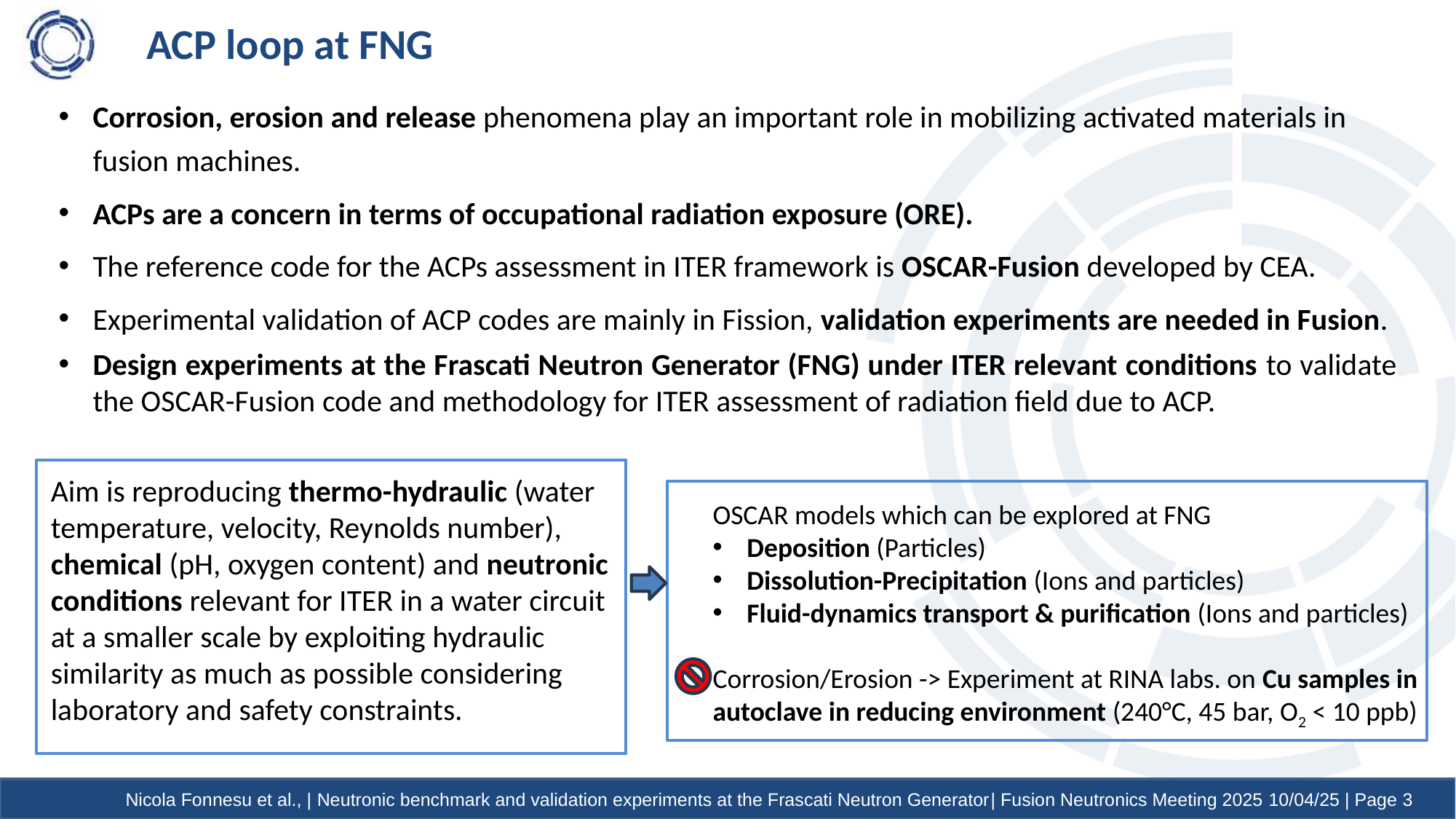

ACP loop at FNG
Corrosion, erosion and release phenomena play an important role in mobilizing activated materials in fusion machines.
ACPs are a concern in terms of occupational radiation exposure (ORE).
The reference code for the ACPs assessment in ITER framework is OSCAR-Fusion developed by CEA.
Experimental validation of ACP codes are mainly in Fission, validation experiments are needed in Fusion.
Design experiments at the Frascati Neutron Generator (FNG) under ITER relevant conditions to validate the OSCAR-Fusion code and methodology for ITER assessment of radiation field due to ACP.

Aim is reproducing thermo-hydraulic (water temperature, velocity, Reynolds number), chemical (pH, oxygen content) and neutronic conditions relevant for ITER in a water circuit at a smaller scale by exploiting hydraulic similarity as much as possible considering laboratory and safety constraints.

OSCAR models which can be explored at FNG
Deposition (Particles)
Dissolution-Precipitation (Ions and particles)
Fluid-dynamics transport & purification (Ions and particles)

Corrosion/Erosion -> Experiment at RINA labs. on Cu samples in autoclave in reducing environment (240°C, 45 bar, O2 < 10 ppb)

Nicola Fonnesu et al., | Neutronic benchmark and validation experiments at the Frascati Neutron Generator| Fusion Neutronics Meeting 2025 10/04/25 | Page 3